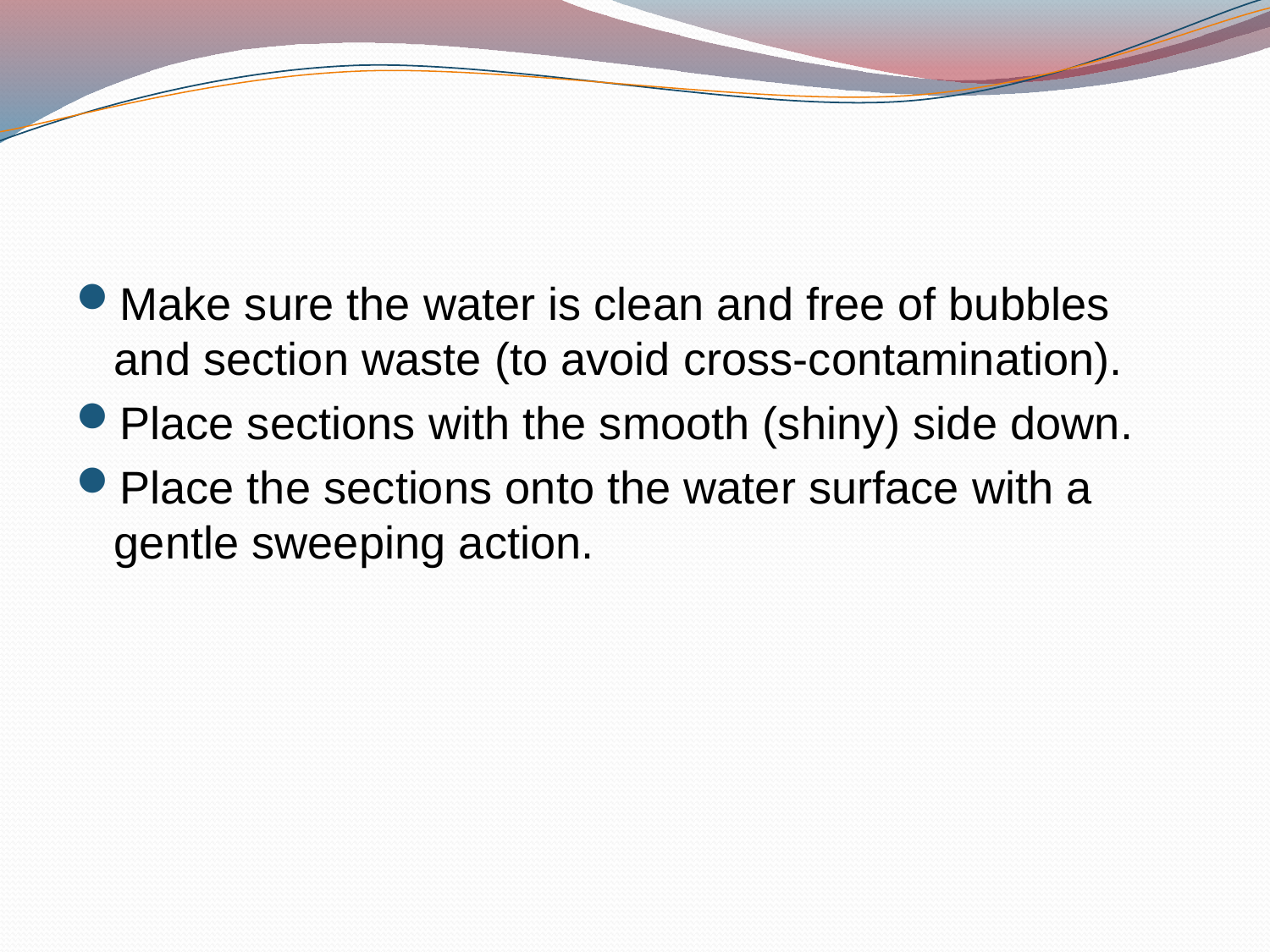

Make sure the water is clean and free of bubbles and section waste (to avoid cross-contamination).
Place sections with the smooth (shiny) side down.
Place the sections onto the water surface with a gentle sweeping action.